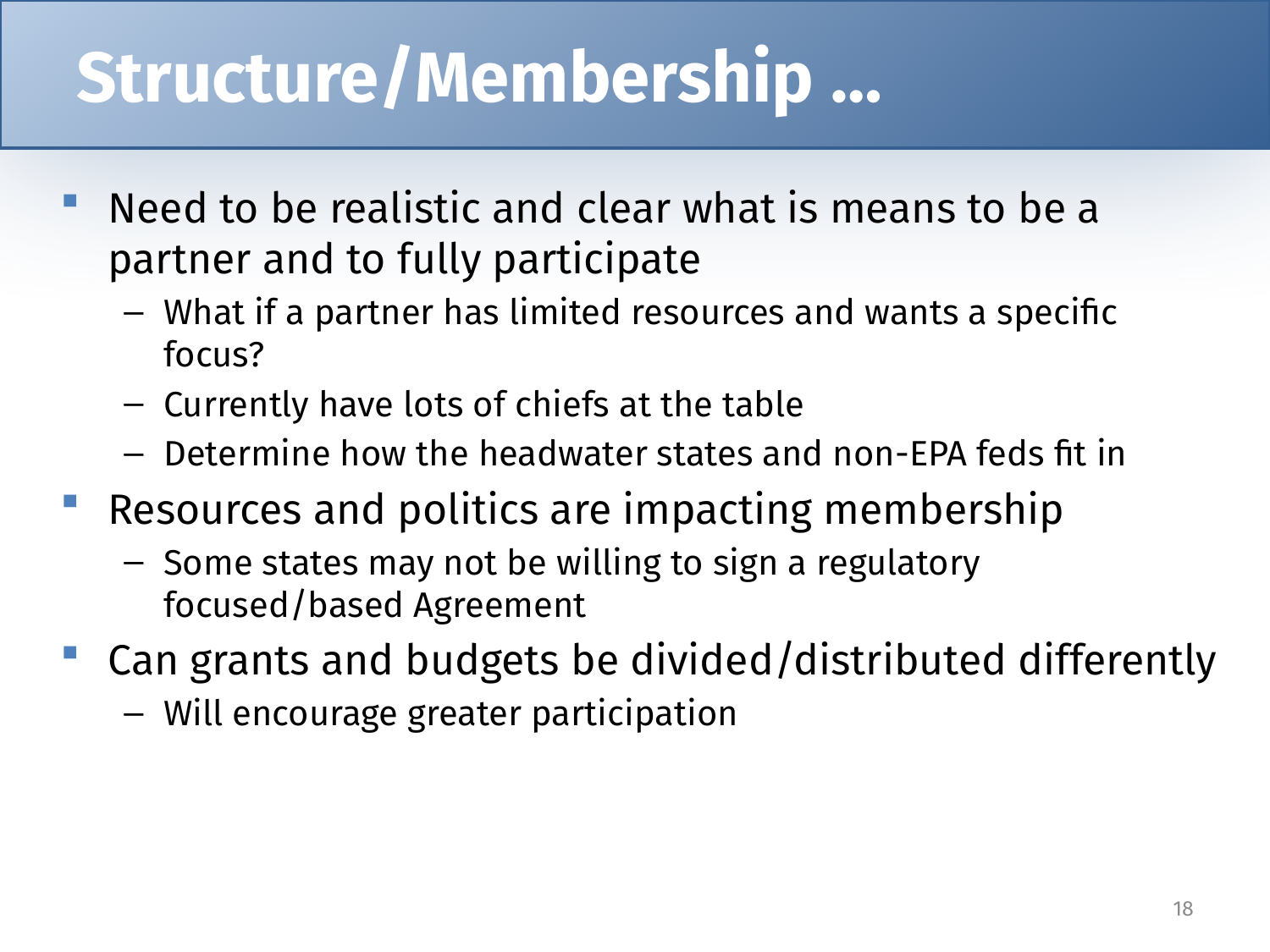

# Structure/Membership …
Need to be realistic and clear what is means to be a partner and to fully participate
What if a partner has limited resources and wants a specific focus?
Currently have lots of chiefs at the table
Determine how the headwater states and non-EPA feds fit in
Resources and politics are impacting membership
Some states may not be willing to sign a regulatory focused/based Agreement
Can grants and budgets be divided/distributed differently
Will encourage greater participation

18